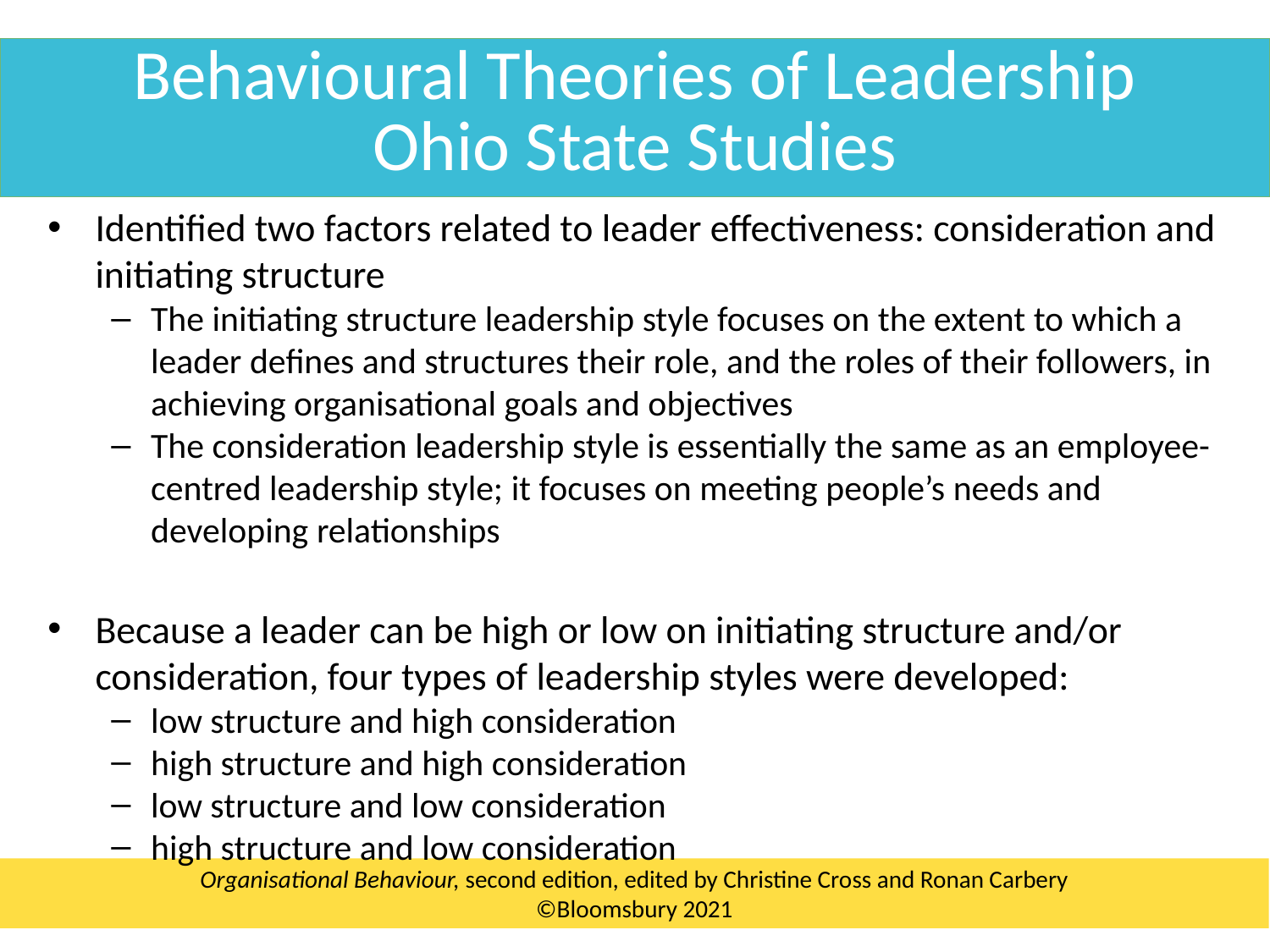

Behavioural Theories of Leadership
Ohio State Studies
Identified two factors related to leader effectiveness: consideration and initiating structure
The initiating structure leadership style focuses on the extent to which a leader defines and structures their role, and the roles of their followers, in achieving organisational goals and objectives
The consideration leadership style is essentially the same as an employee-centred leadership style; it focuses on meeting people’s needs and developing relationships

Because a leader can be high or low on initiating structure and/or consideration, four types of leadership styles were developed:
low structure and high consideration
high structure and high consideration
low structure and low consideration
high structure and low consideration